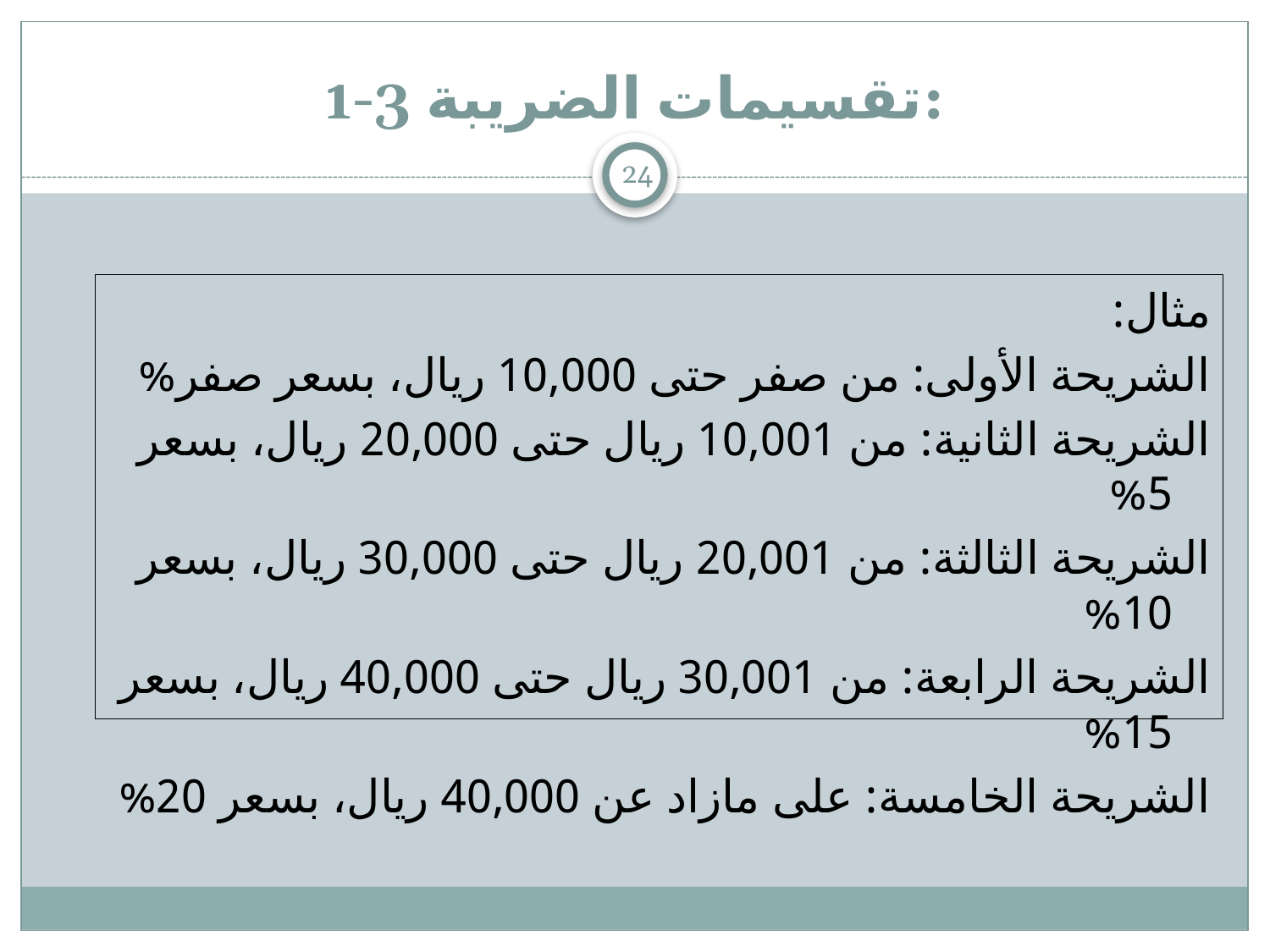

# 1-3 تقسيمات الضريبة:
24
مثال:
الشريحة الأولى: من صفر حتى 10,000 ريال، بسعر صفر%
الشريحة الثانية: من 10,001 ريال حتى 20,000 ريال، بسعر 5%
الشريحة الثالثة: من 20,001 ريال حتى 30,000 ريال، بسعر 10%
الشريحة الرابعة: من 30,001 ريال حتى 40,000 ريال، بسعر 15%
الشريحة الخامسة: على مازاد عن 40,000 ريال، بسعر 20%